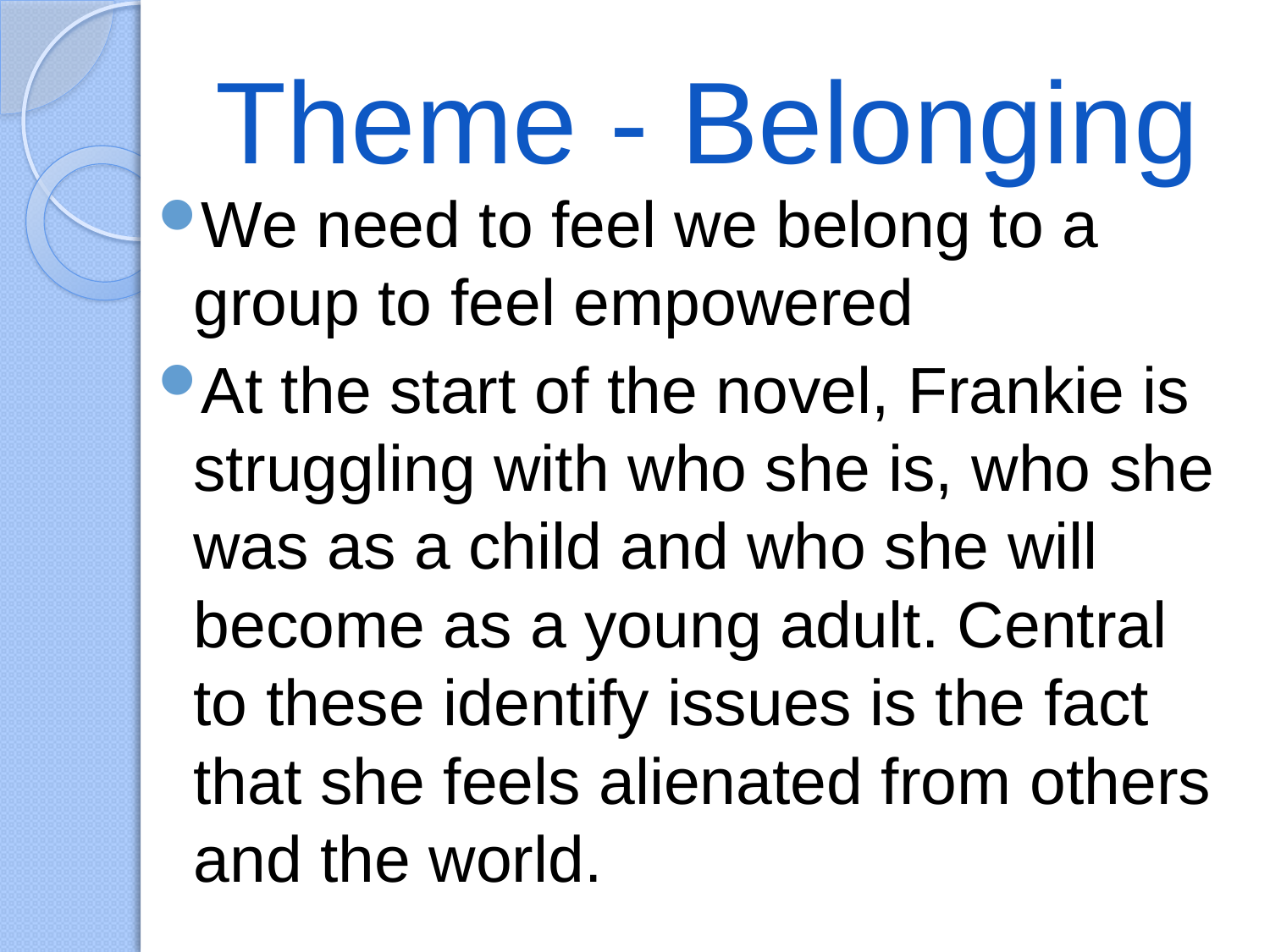

# Theme - Belonging
We need to feel we belong to a group to feel empowered
At the start of the novel, Frankie is struggling with who she is, who she was as a child and who she will become as a young adult. Central to these identify issues is the fact that she feels alienated from others and the world.